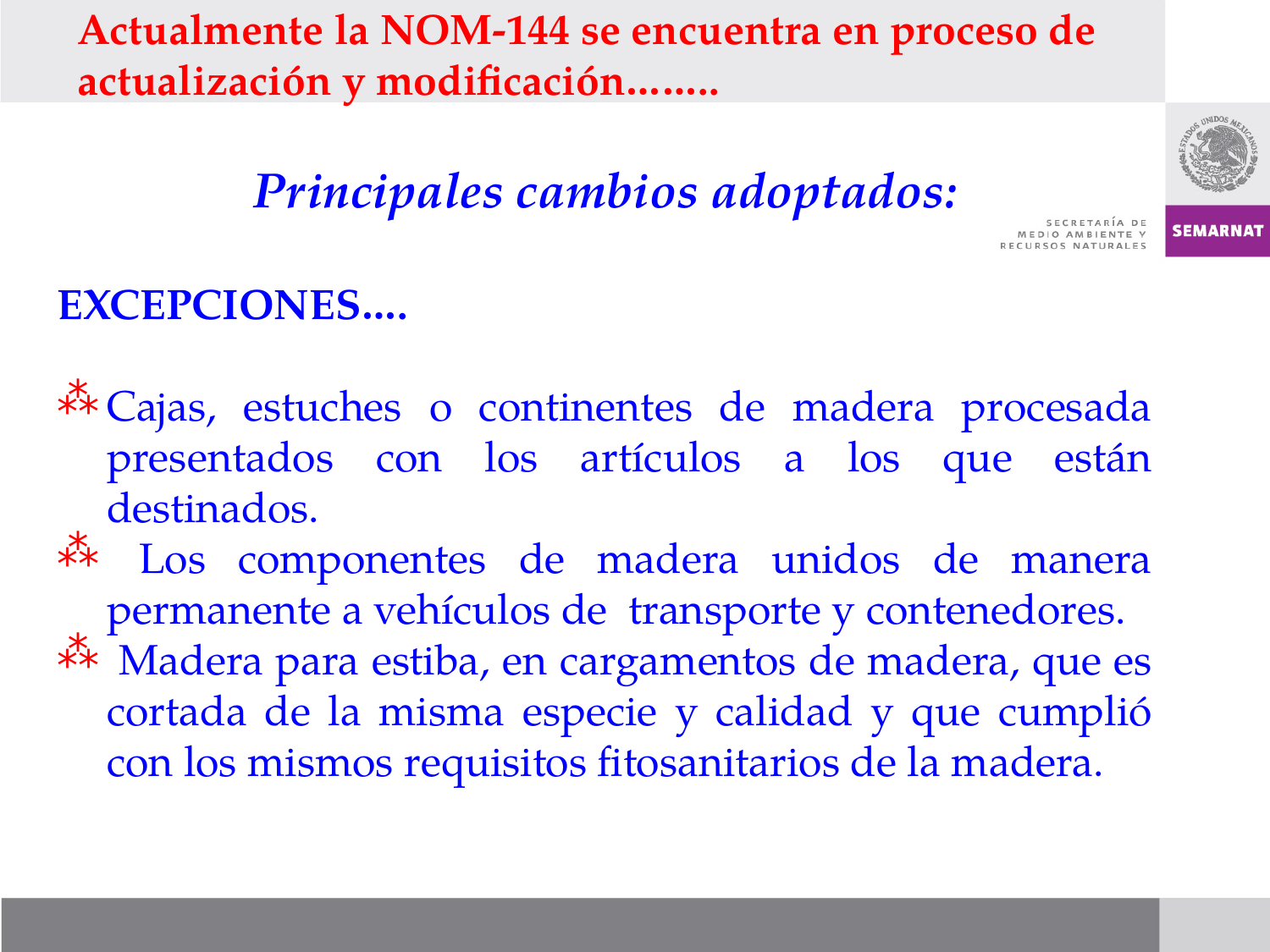

Actualmente la NOM-144 se encuentra en proceso de actualización y modificación……..
Principales cambios adoptados:

EXCEPCIONES….

Cajas, estuches o continentes de madera procesada presentados con los artículos a los que están destinados.
 Los componentes de madera unidos de manera permanente a vehículos de  transporte y contenedores.
 Madera para estiba, en cargamentos de madera, que es cortada de la misma especie y calidad y que cumplió con los mismos requisitos fitosanitarios de la madera.